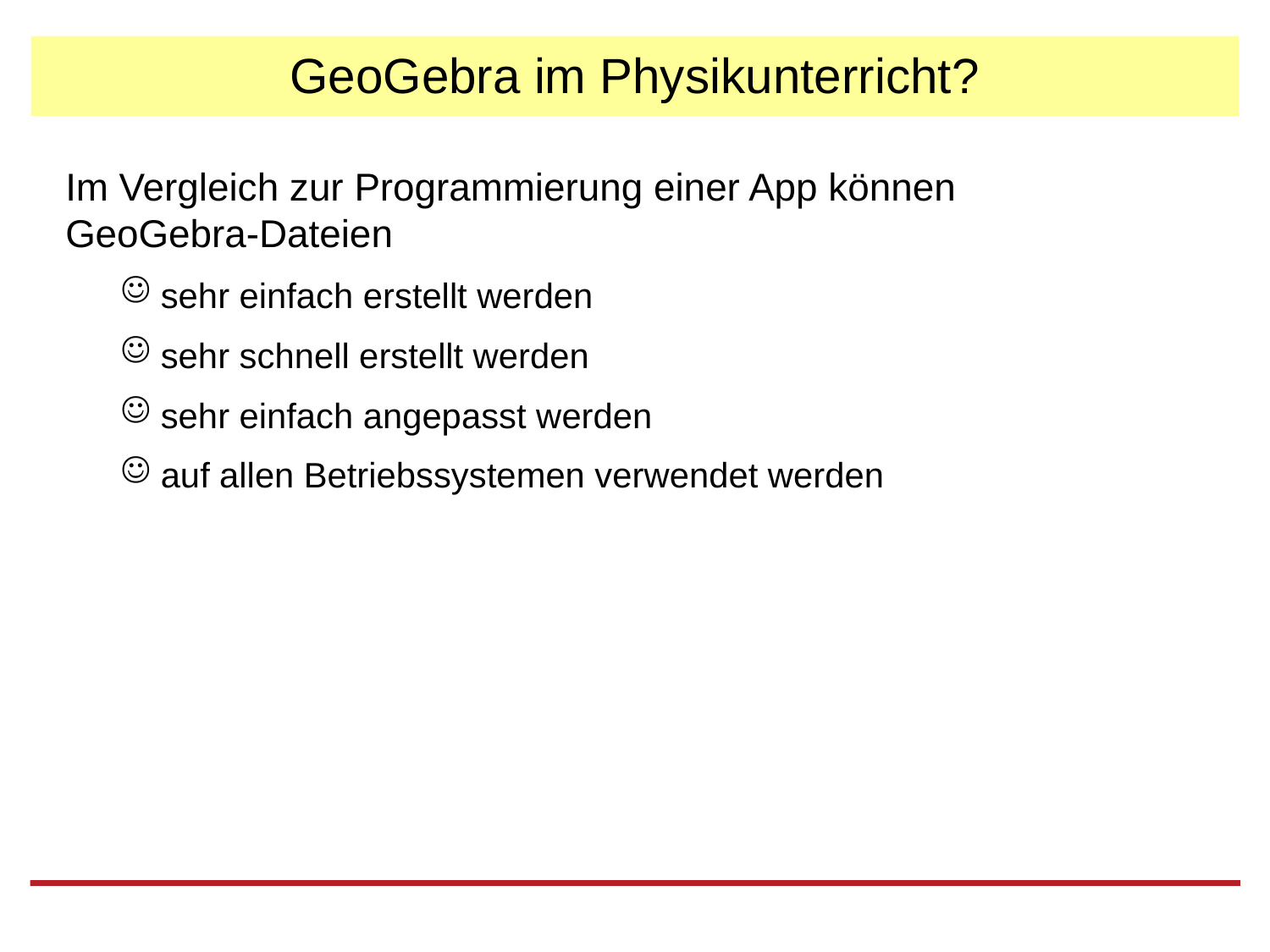

# GeoGebra im Physikunterricht?
Im Vergleich zur Programmierung einer App können
GeoGebra-Dateien
sehr einfach erstellt werden
sehr schnell erstellt werden
sehr einfach angepasst werden
auf allen Betriebssystemen verwendet werden